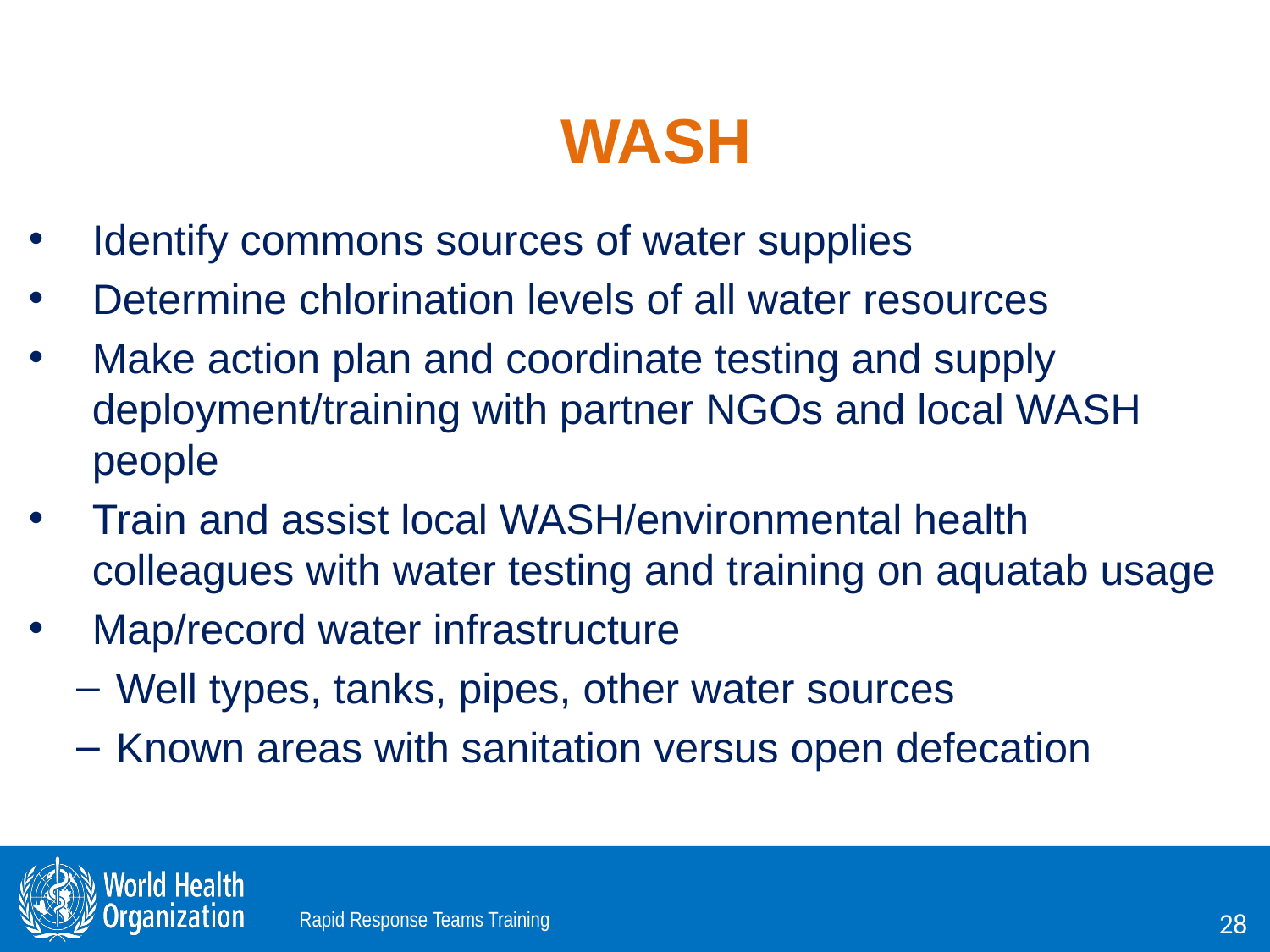

WASH
Identify commons sources of water supplies
Determine chlorination levels of all water resources
Make action plan and coordinate testing and supply deployment/training with partner NGOs and local WASH people
Train and assist local WASH/environmental health colleagues with water testing and training on aquatab usage
Map/record water infrastructure
Well types, tanks, pipes, other water sources
Known areas with sanitation versus open defecation